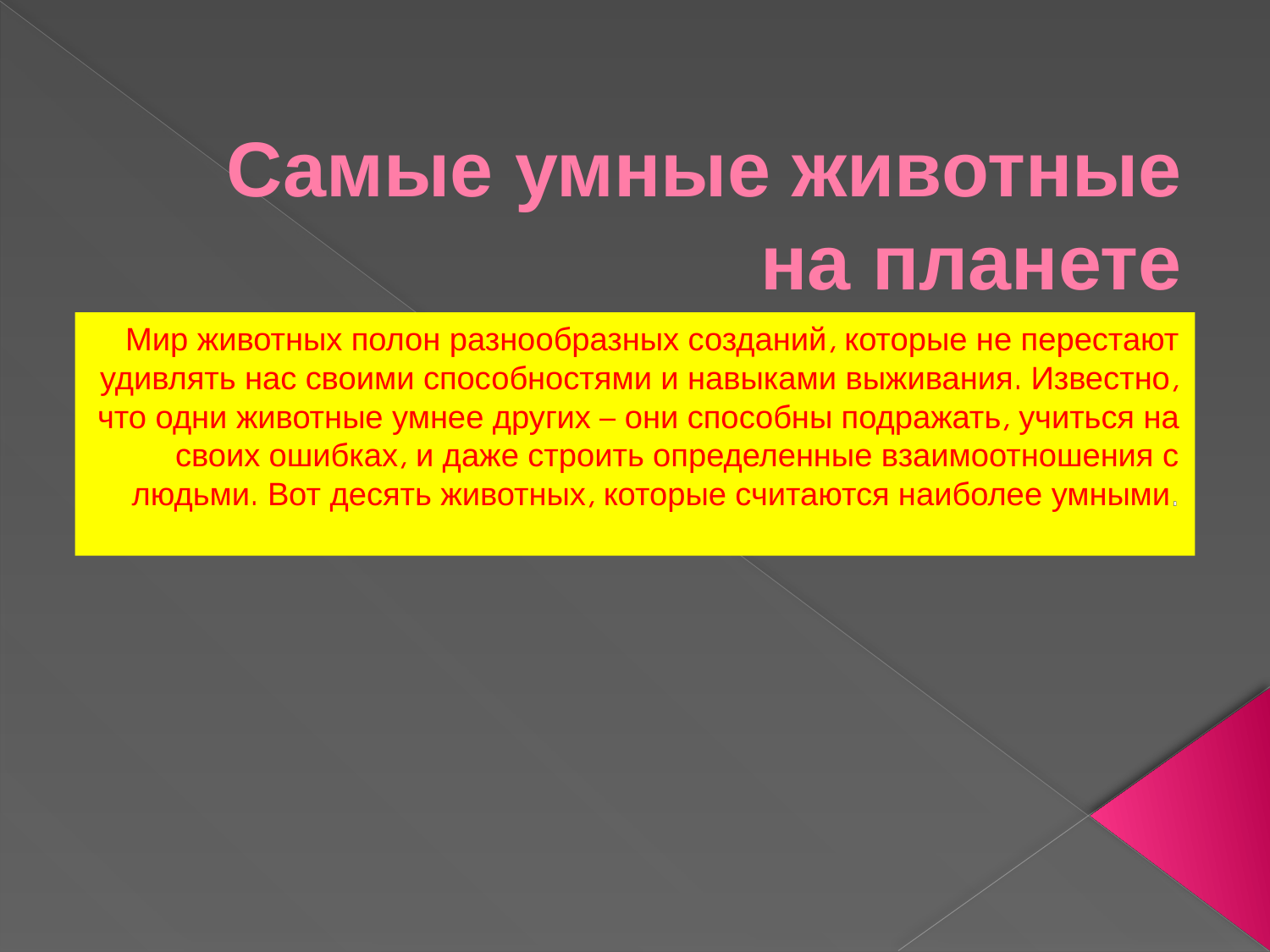

# Самые умные животные на планете
Мир животных полон разнообразных созданий, которые не перестают удивлять нас своими способностями и навыками выживания. Известно, что одни животные умнее других – они способны подражать, учиться на своих ошибках, и даже строить определенные взаимоотношения с людьми. Вот десять животных, которые считаются наиболее умными.